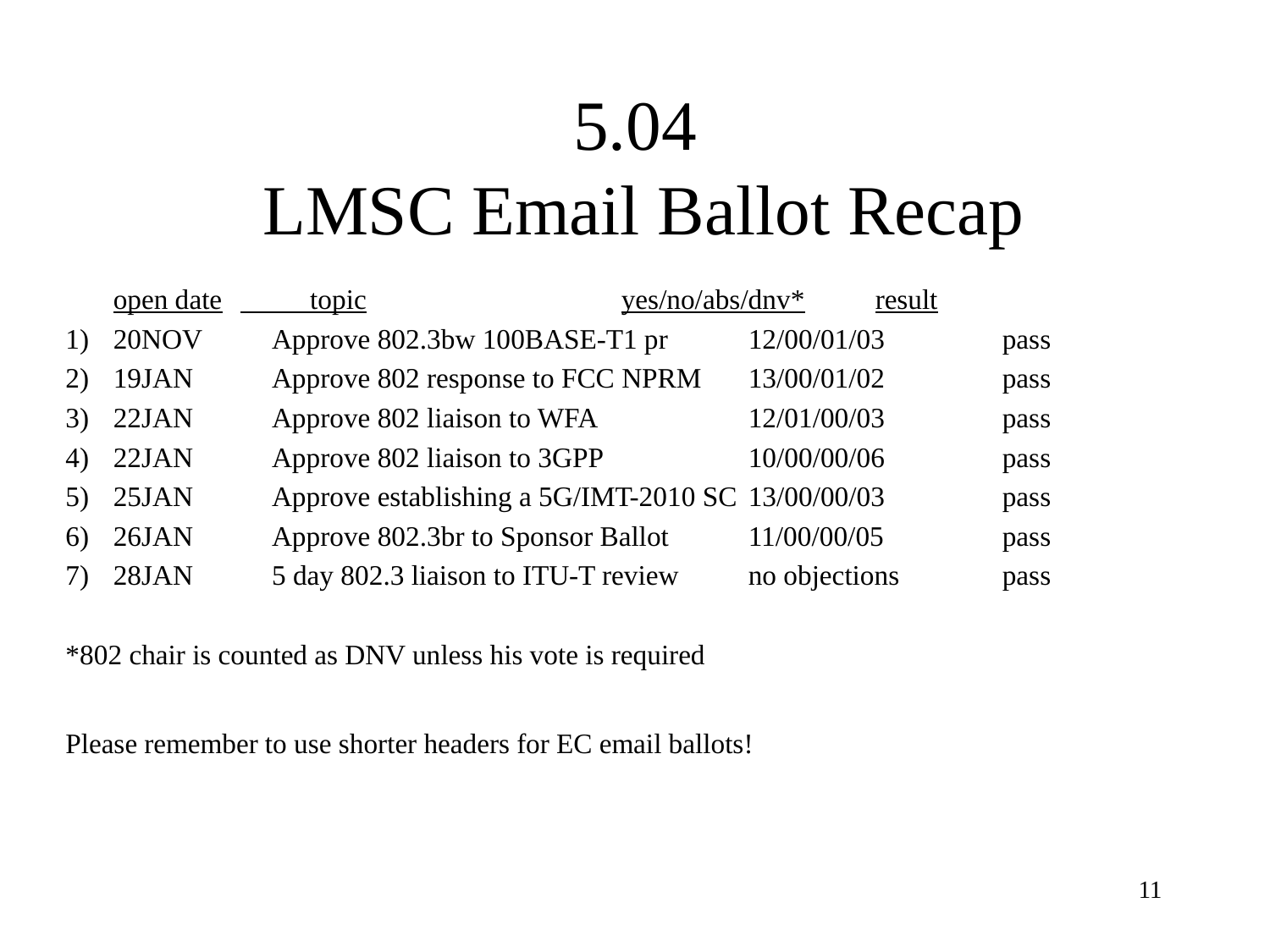

# 5.04 LMSC Email Ballot Recap
	open date	          topic			yes/no/abs/dnv*	result
20NOV	Approve 802.3bw 100BASE-T1 pr	12/00/01/03	pass
19JAN	Approve 802 response to FCC NPRM	13/00/01/02	pass
22JAN	Approve 802 liaison to WFA		12/01/00/03	pass
22JAN	Approve 802 liaison to 3GPP		10/00/00/06	pass
25JAN	Approve establishing a 5G/IMT-2010 SC	13/00/00/03	pass
26JAN	Approve 802.3br to Sponsor Ballot	11/00/00/05	pass
28JAN	5 day 802.3 liaison to ITU-T review	no objections	pass

*802 chair is counted as DNV unless his vote is required

Please remember to use shorter headers for EC email ballots!

11